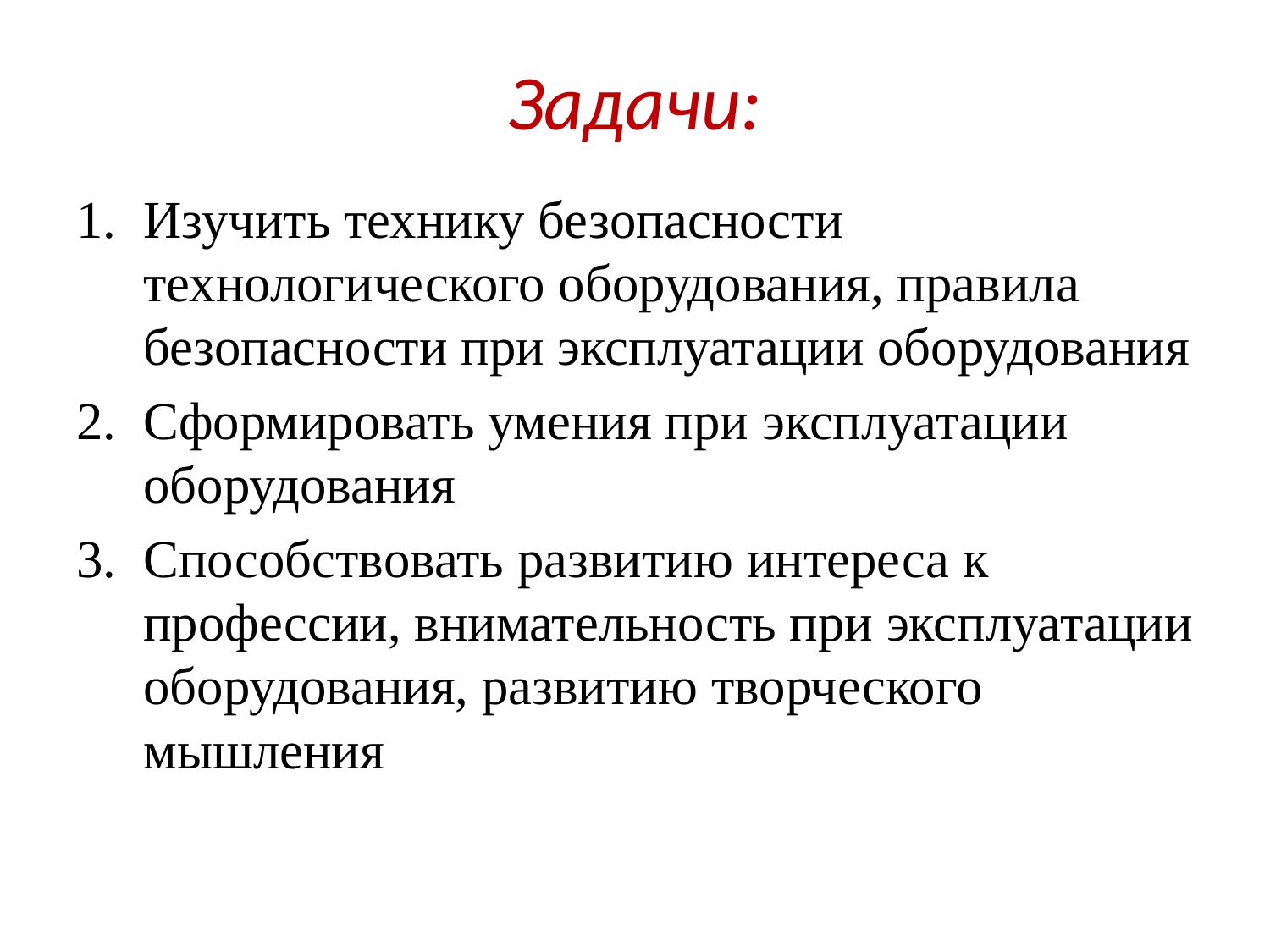

# Задачи:
Изучить технику безопасности технологического оборудования, правила безопасности при эксплуатации оборудования
Сформировать умения при эксплуатации оборудования
Способствовать развитию интереса к профессии, внимательность при эксплуатации оборудования, развитию творческого мышления